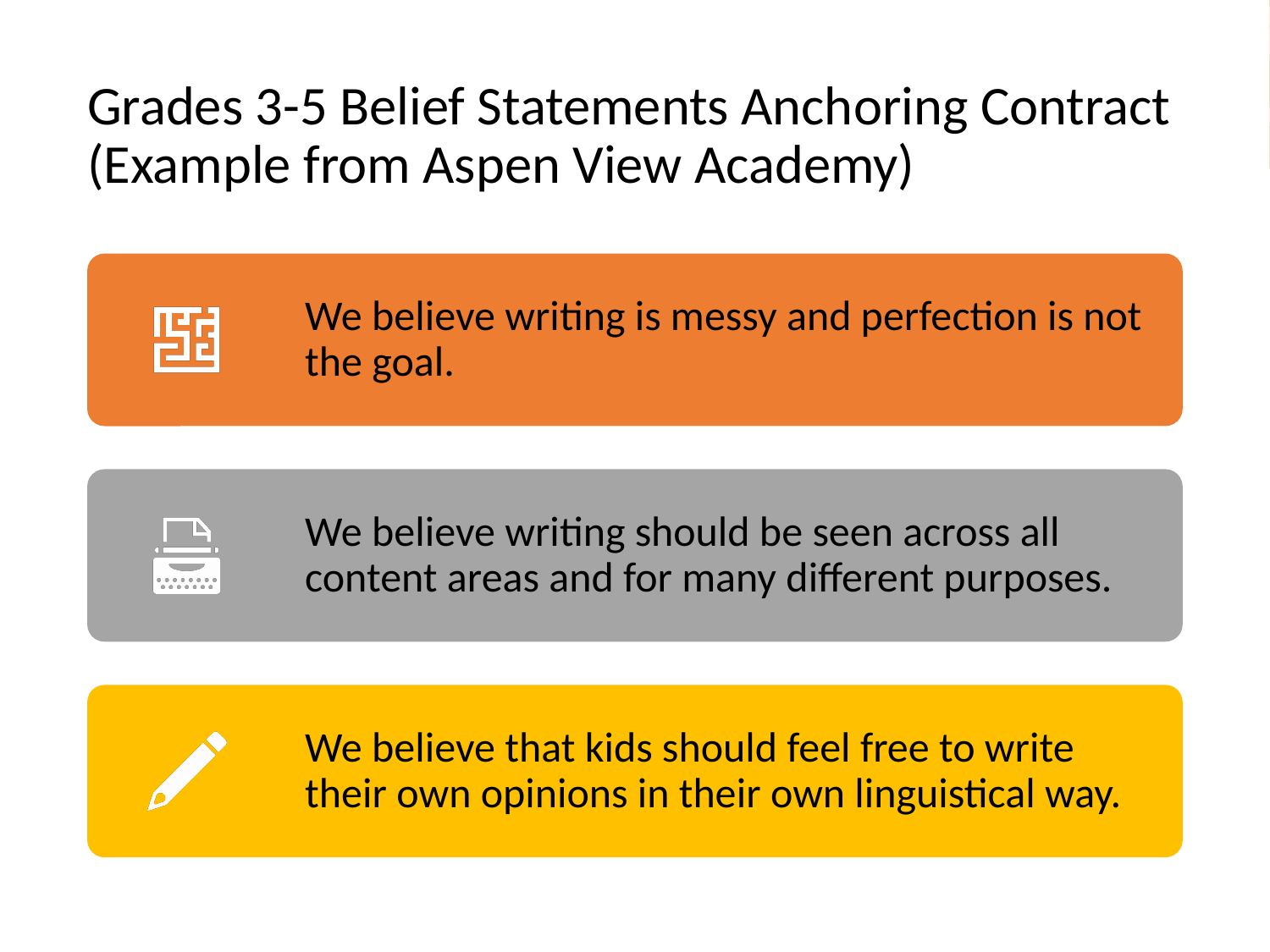

# Grades 3-5 Belief Statements Anchoring Contract (Example from Aspen View Academy)
We believe writing is messy and perfection is not the goal.
We believe writing should be seen across all content areas and for many different purposes.
We believe that kids should feel free to write their own opinions in their own linguistical way.